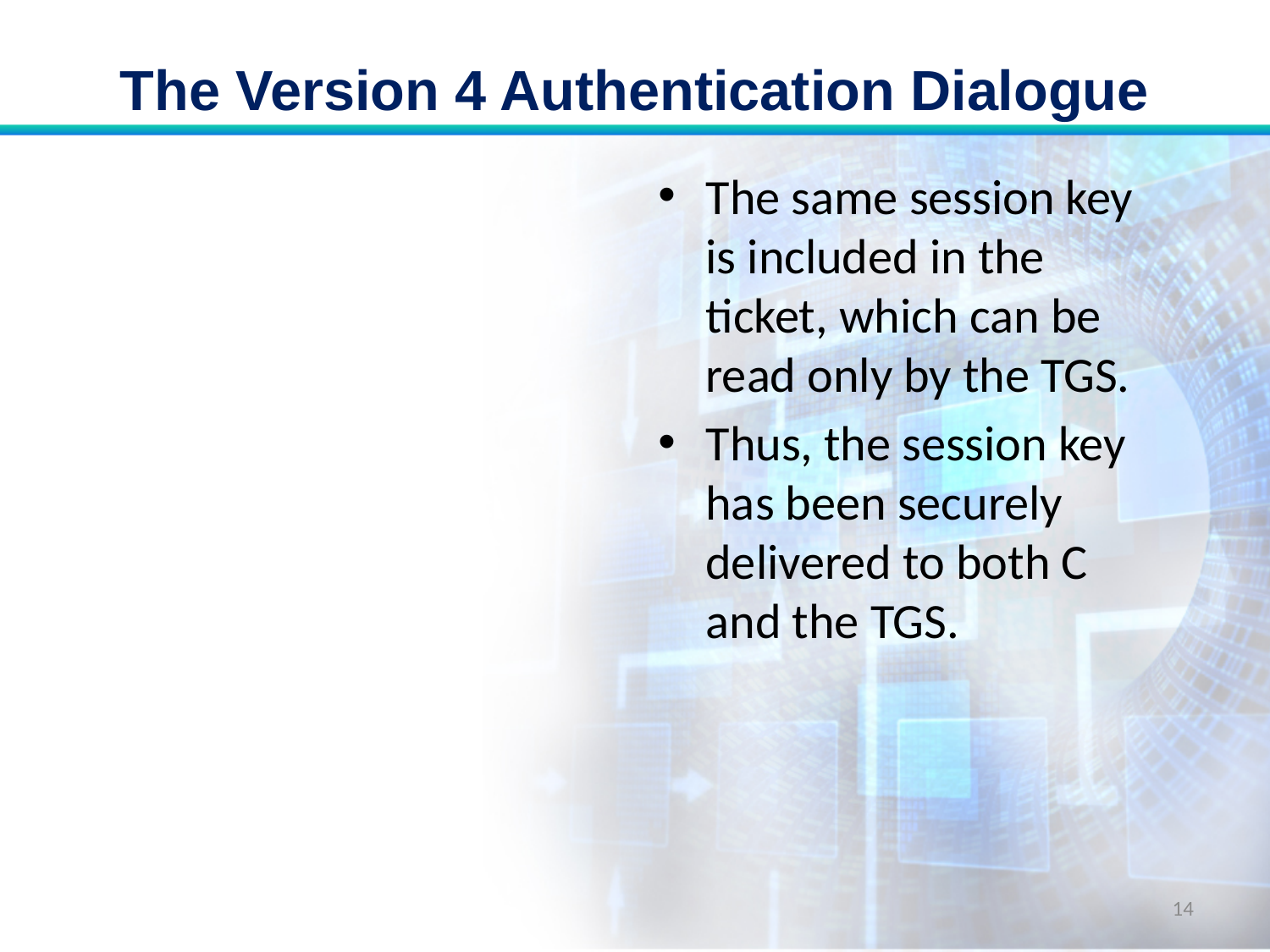

# The Version 4 Authentication Dialogue
The same session key is included in the ticket, which can be read only by the TGS.
Thus, the session key has been securely delivered to both C and the TGS.

14